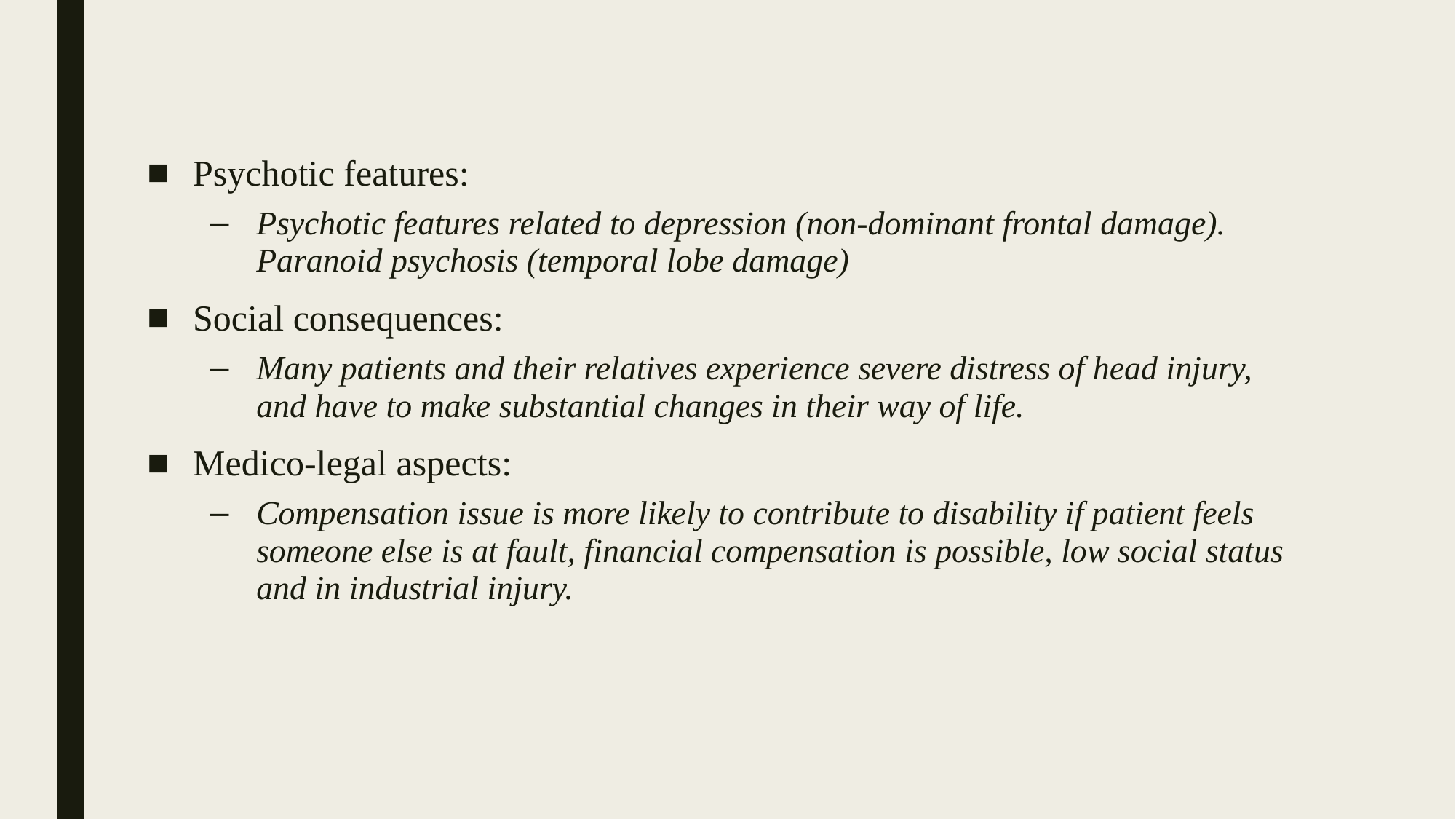

Psychotic features:
Psychotic features related to depression (non-dominant frontal damage). Paranoid psychosis (temporal lobe damage)
Social consequences:
Many patients and their relatives experience severe distress of head injury, and have to make substantial changes in their way of life.
Medico-legal aspects:
Compensation issue is more likely to contribute to disability if patient feels someone else is at fault, financial compensation is possible, low social status and in industrial injury.